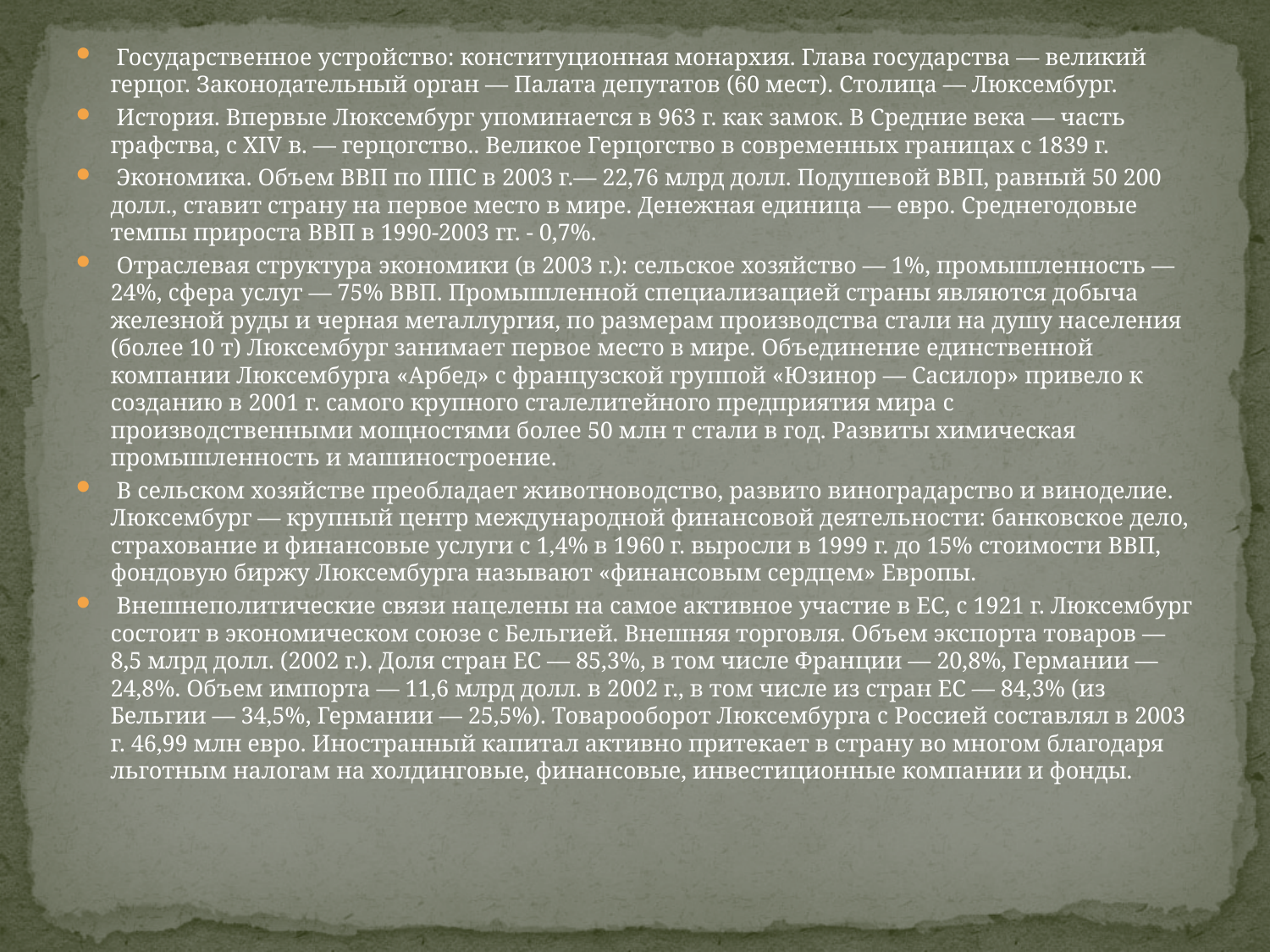

Государственное устройство: конституционная монархия. Глава государства — великий герцог. Законодательный орган — Палата депутатов (60 мест). Столица — Люксембург.
 История. Впервые Люксембург упоминается в 963 г. как замок. В Средние века — часть графства, с XIV в. — герцогство.. Великое Герцогство в современных границах с 1839 г.
 Экономика. Объем ВВП по ППС в 2003 г.— 22,76 млрд долл. Подушевой ВВП, равный 50 200 долл., ставит страну на первое место в мире. Денежная единица — евро. Среднегодовые темпы прироста ВВП в 1990-2003 гг. - 0,7%.
 Отраслевая структура экономики (в 2003 г.): сельское хозяйство — 1%, промышленность — 24%, сфера услуг — 75% ВВП. Промышленной специализацией страны являются добыча железной руды и черная металлургия, по размерам производства стали на душу населения (более 10 т) Люксембург занимает первое место в мире. Объединение единственной компании Люксембурга «Арбед» с французской группой «Юзинор — Сасилор» привело к созданию в 2001 г. самого крупного сталелитейного предприятия мира с производственными мощностями более 50 млн т стали в год. Развиты химическая промышленность и машиностроение.
 В сельском хозяйстве преобладает животноводство, развито виноградарство и виноделие. Люксембург — крупный центр международной финансовой деятельности: банковское дело, страхование и финансовые услуги с 1,4% в 1960 г. выросли в 1999 г. до 15% стоимости ВВП, фондовую биржу Люксембурга называют «финансовым сердцем» Европы.
 Внешнеполитические связи нацелены на самое активное участие в ЕС, с 1921 г. Люксембург состоит в экономическом союзе с Бельгией. Внешняя торговля. Объем экспорта товаров — 8,5 млрд долл. (2002 г.). Доля стран ЕС — 85,3%, в том числе Франции — 20,8%, Германии — 24,8%. Объем импорта — 11,6 млрд долл. в 2002 г., в том числе из стран ЕС — 84,3% (из Бельгии — 34,5%, Германии — 25,5%). Товарооборот Люксембурга с Россией составлял в 2003 г. 46,99 млн евро. Иностранный капитал активно притекает в страну во многом благодаря льготным налогам на холдинговые, финансовые, инвестиционные компании и фонды.